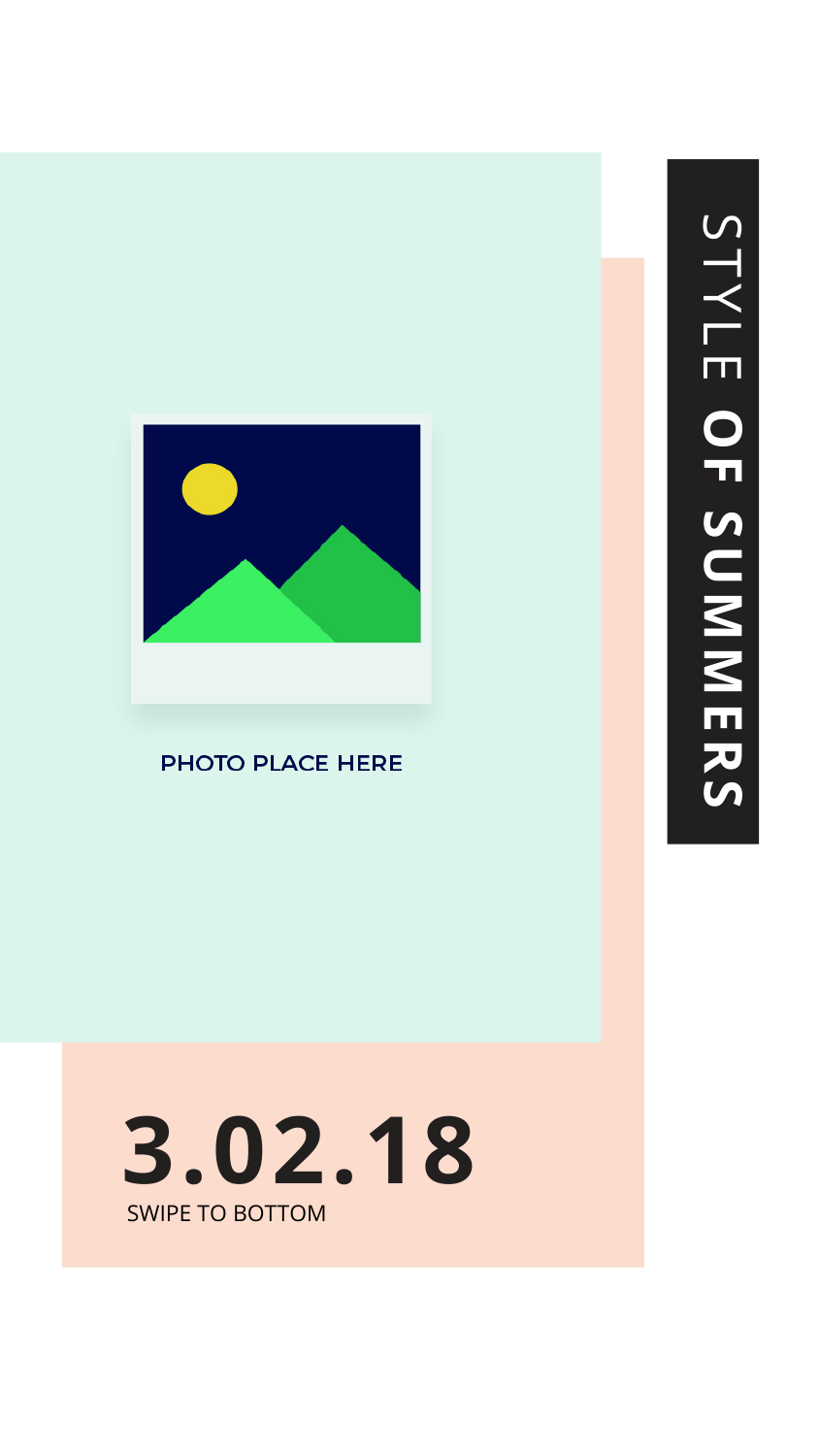

STYLE OF SUMMERS

3.02.18
SWIPE TO BOTTOM